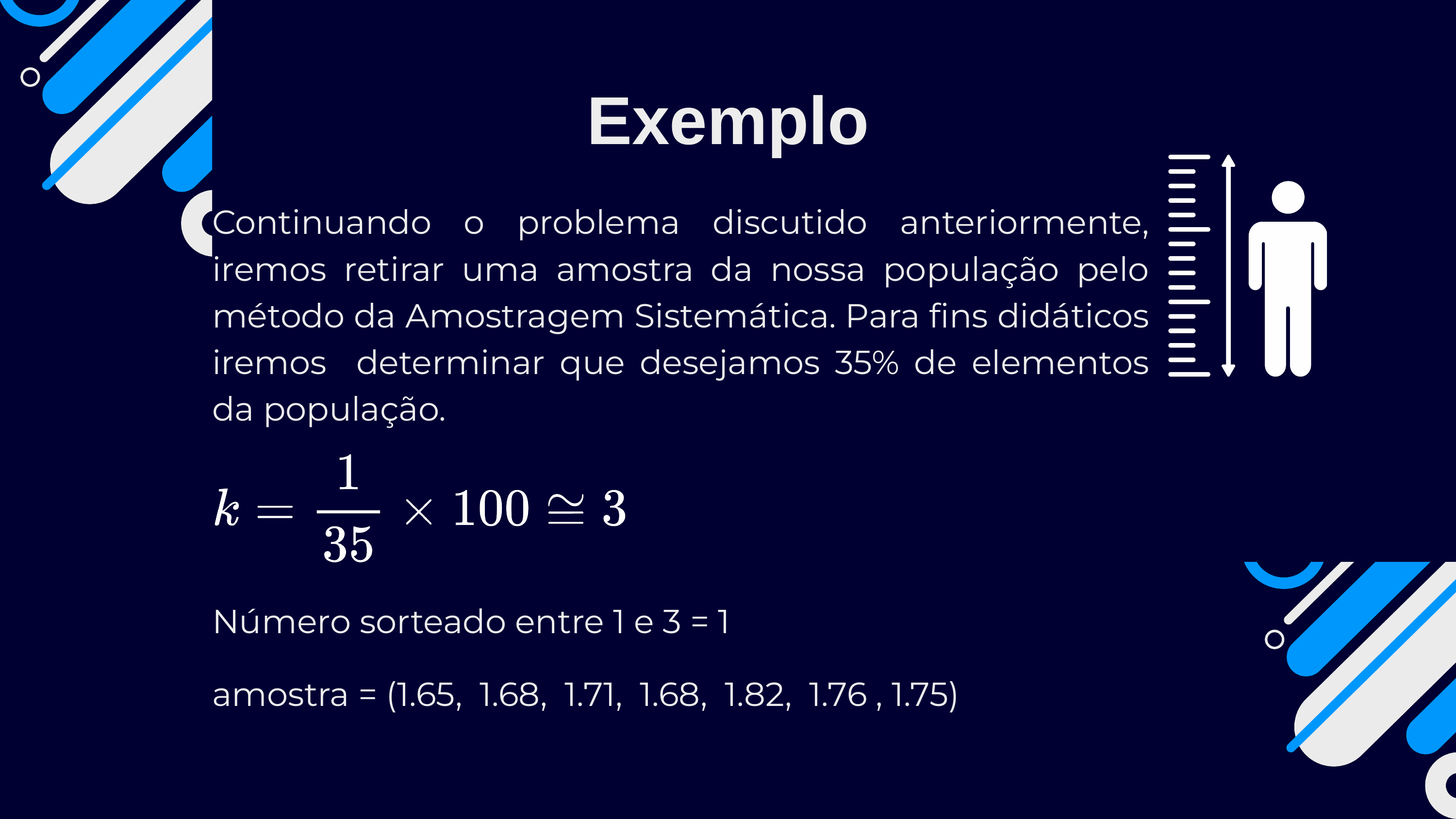

Exemplo

Continuando o problema discutido anteriormente, iremos retirar uma amostra da nossa população pelo método da Amostragem Sistemática. Para fins didáticos iremos  determinar que desejamos 35% de elementos da população.

Número sorteado entre 1 e 3 = 1
amostra = (1.65,  1.68,  1.71,  1.68,  1.82,  1.76 , 1.75)